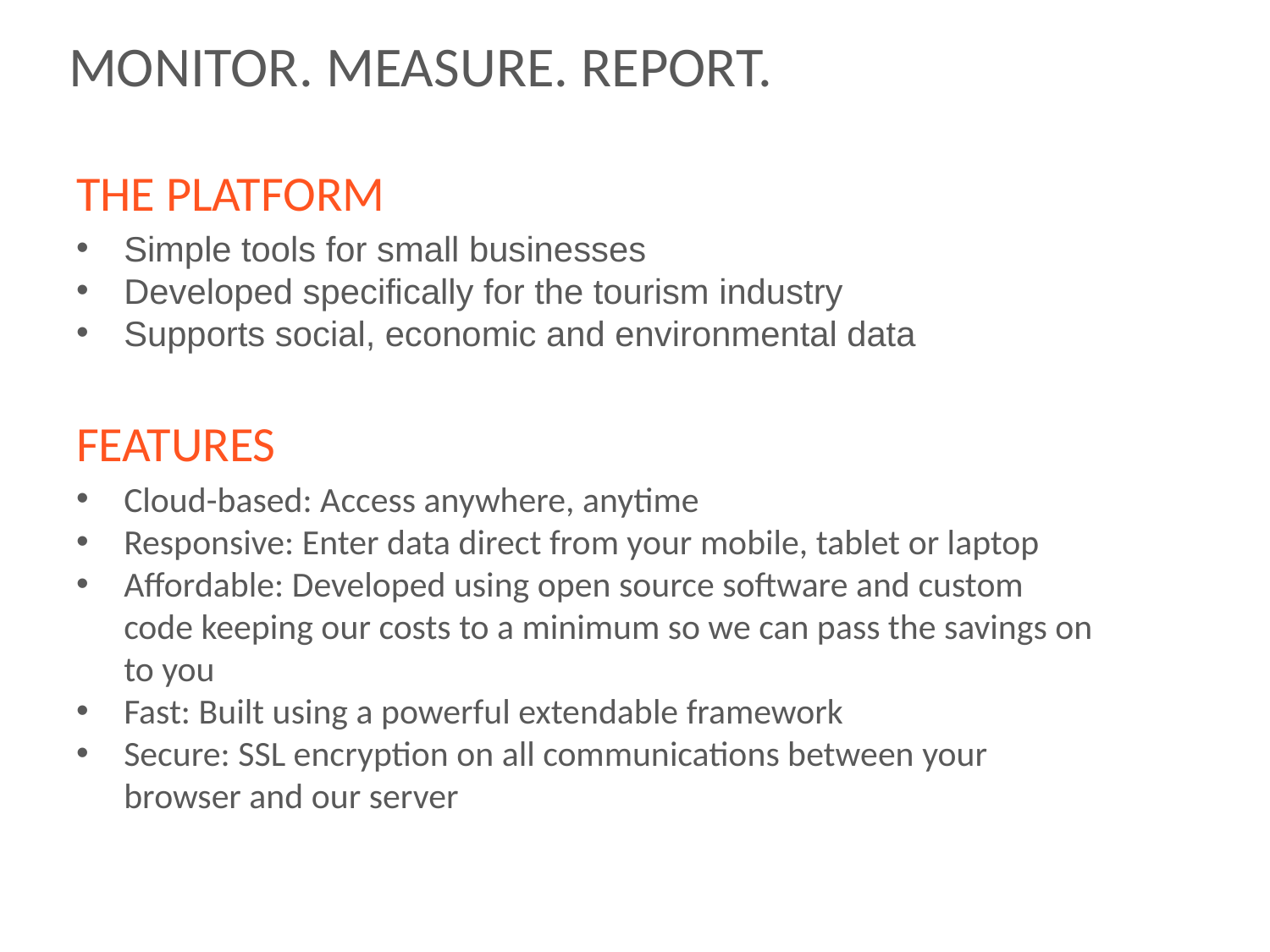

Monitor. Measure. Report.
The platform
Simple tools for small businesses
Developed specifically for the tourism industry
Supports social, economic and environmental data

Features
Cloud-based: Access anywhere, anytime
Responsive: Enter data direct from your mobile, tablet or laptop
Affordable: Developed using open source software and custom code keeping our costs to a minimum so we can pass the savings on to you
Fast: Built using a powerful extendable framework
Secure: SSL encryption on all communications between your browser and our server